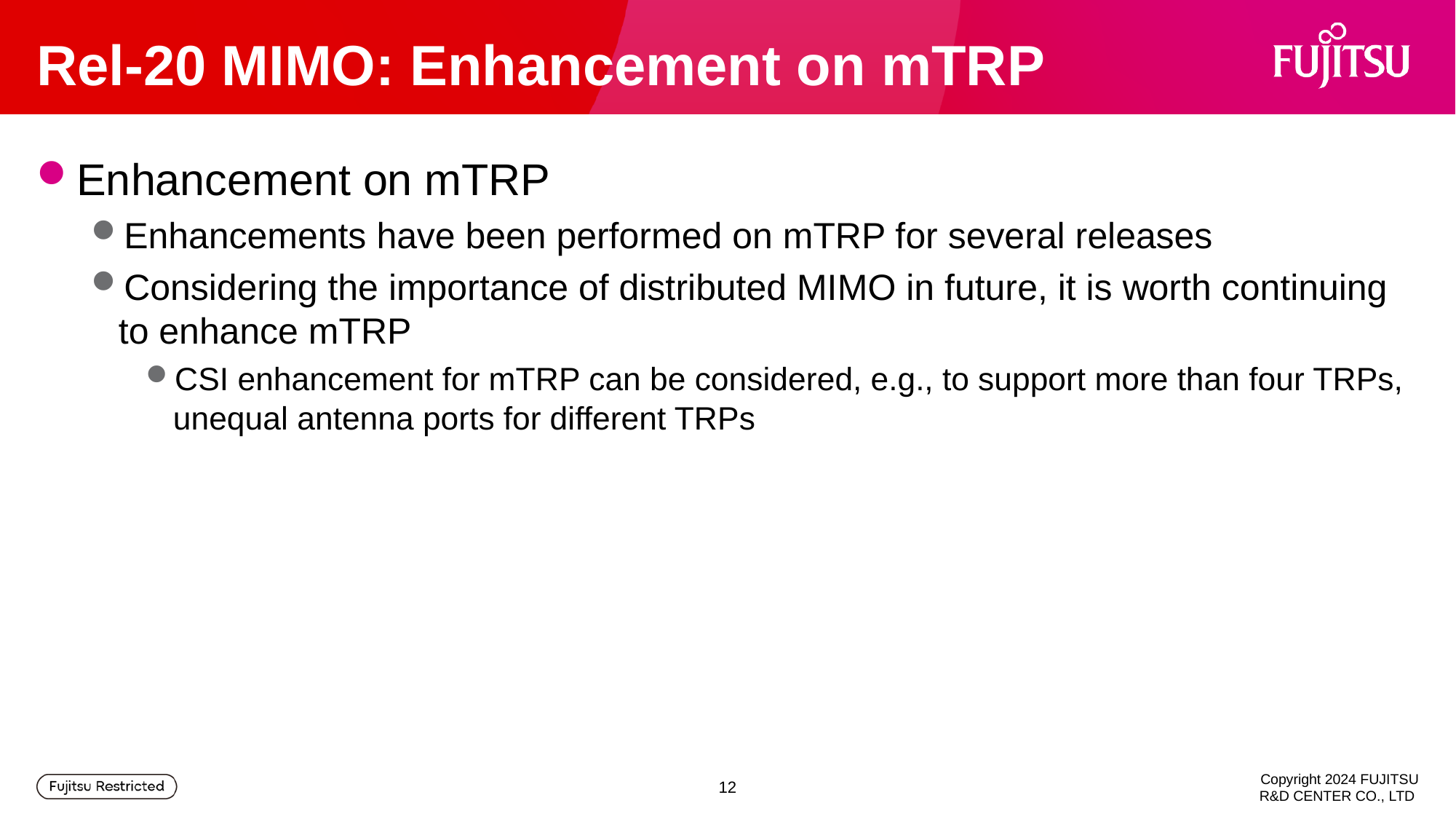

# Rel-20 MIMO: Enhancement on mTRP
Enhancement on mTRP
Enhancements have been performed on mTRP for several releases
Considering the importance of distributed MIMO in future, it is worth continuing to enhance mTRP
CSI enhancement for mTRP can be considered, e.g., to support more than four TRPs, unequal antenna ports for different TRPs
12
Copyright 2024 FUJITSU R&D CENTER CO., LTD